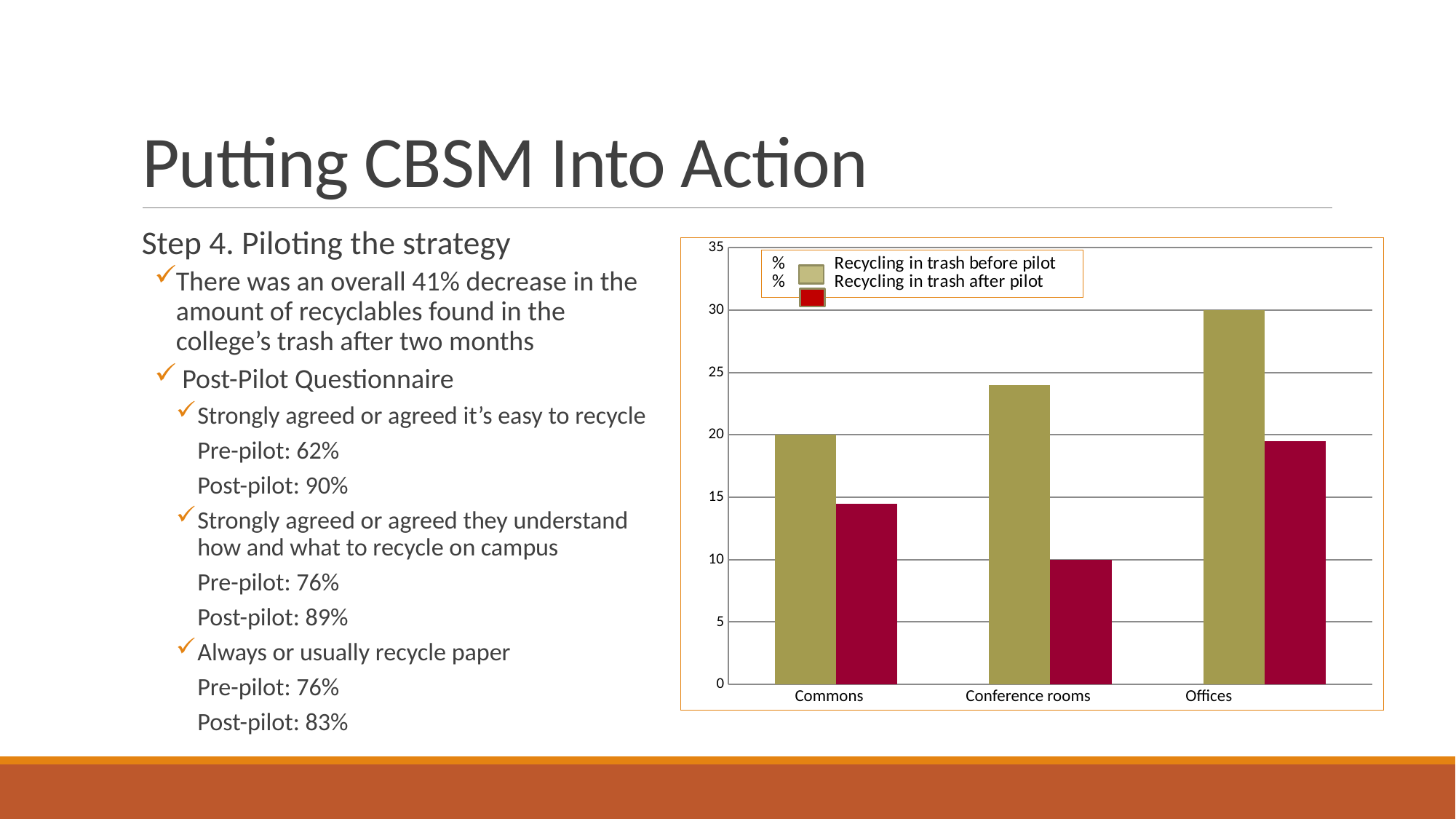

# Putting CBSM Into Action
Step 4. Piloting the strategy
There was an overall 41% decrease in the amount of recyclables found in the college’s trash after two months
 Post-Pilot Questionnaire
Strongly agreed or agreed it’s easy to recycle
	Pre-pilot: 62%
	Post-pilot: 90%
Strongly agreed or agreed they understand how and what to recycle on campus
	Pre-pilot: 76%
	Post-pilot: 89%
Always or usually recycle paper
	Pre-pilot: 76%
	Post-pilot: 83%

### Chart

| Category |  |  |
|---|---|---|
| Commons        Conference Room      Offices  | 20.0 | 14.5 |
      Commons                           Conference rooms                         Offices